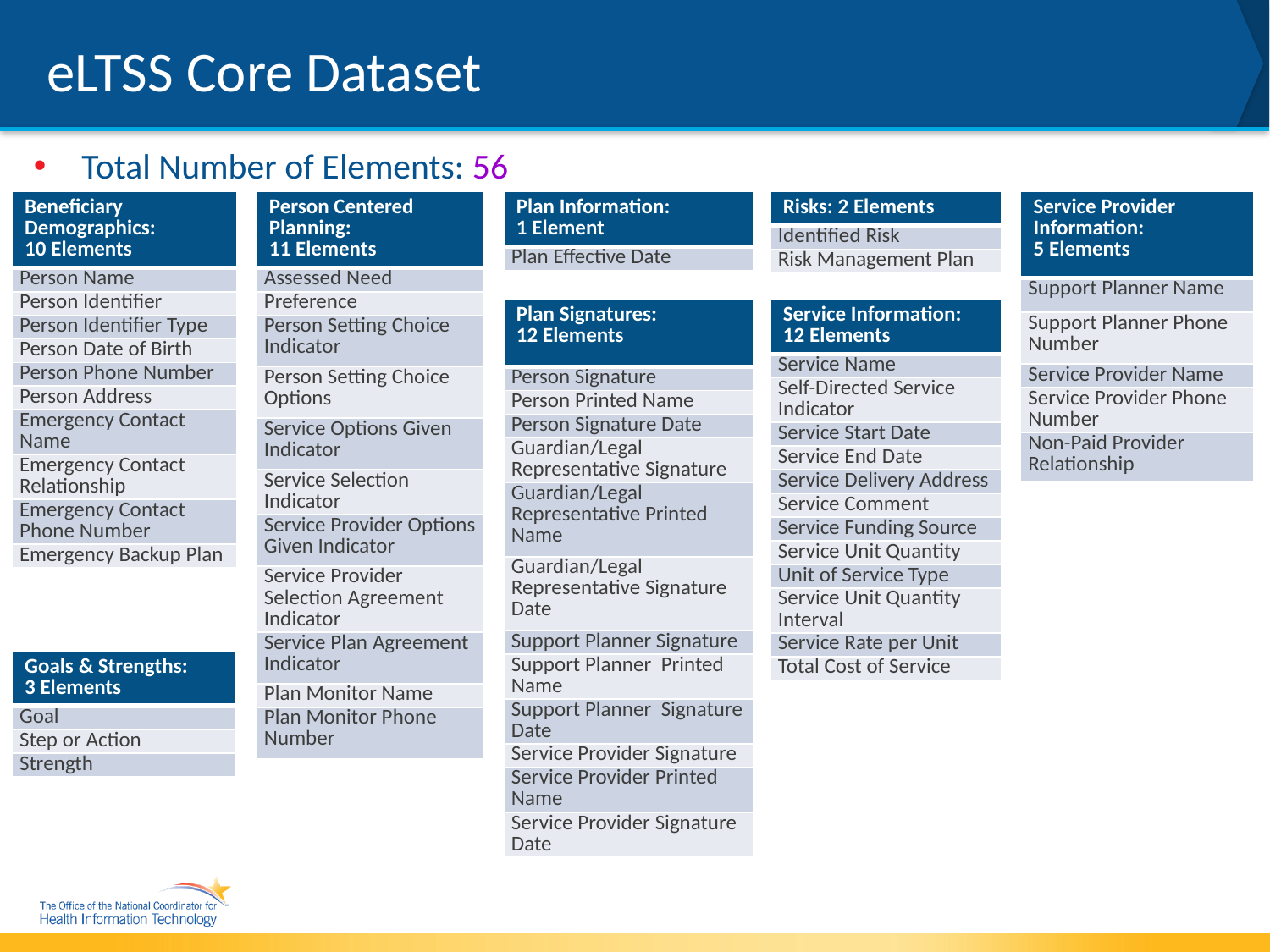

# eLTSS Core Dataset
Total Number of Elements: 56

| Beneficiary Demographics: 10 Elements |
| --- |
| Person Name |
| Person Identifier |
| Person Identifier Type |
| Person Date of Birth |
| Person Phone Number |
| Person Address |
| Emergency Contact Name |
| Emergency Contact Relationship |
| Emergency Contact Phone Number |
| Emergency Backup Plan |
| Person Centered Planning: 11 Elements |
| --- |
| Assessed Need |
| Preference |
| Person Setting Choice Indicator |
| Person Setting Choice Options |
| Service Options Given Indicator |
| Service Selection Indicator |
| Service Provider Options Given Indicator |
| Service Provider Selection Agreement Indicator |
| Service Plan Agreement Indicator |
| Plan Monitor Name |
| Plan Monitor Phone Number |
| Plan Information: 1 Element |
| --- |
| Plan Effective Date |
| Risks: 2 Elements |
| --- |
| Identified Risk |
| Risk Management Plan |
| Service Provider Information: 5 Elements |
| --- |
| Support Planner Name |
| Support Planner Phone Number |
| Service Provider Name |
| Service Provider Phone Number |
| Non-Paid Provider Relationship |
| Plan Signatures: 12 Elements |
| --- |
| Person Signature |
| Person Printed Name |
| Person Signature Date |
| Guardian/Legal Representative Signature |
| Guardian/Legal Representative Printed Name |
| Guardian/Legal Representative Signature Date |
| Support Planner Signature |
| Support Planner Printed Name |
| Support Planner Signature Date |
| Service Provider Signature |
| Service Provider Printed Name |
| Service Provider Signature Date |
| Service Information: 12 Elements |
| --- |
| Service Name |
| Self-Directed Service Indicator |
| Service Start Date |
| Service End Date |
| Service Delivery Address |
| Service Comment |
| Service Funding Source |
| Service Unit Quantity |
| Unit of Service Type |
| Service Unit Quantity Interval |
| Service Rate per Unit |
| Total Cost of Service |
| Goals & Strengths: 3 Elements |
| --- |
| Goal |
| Step or Action |
| Strength |